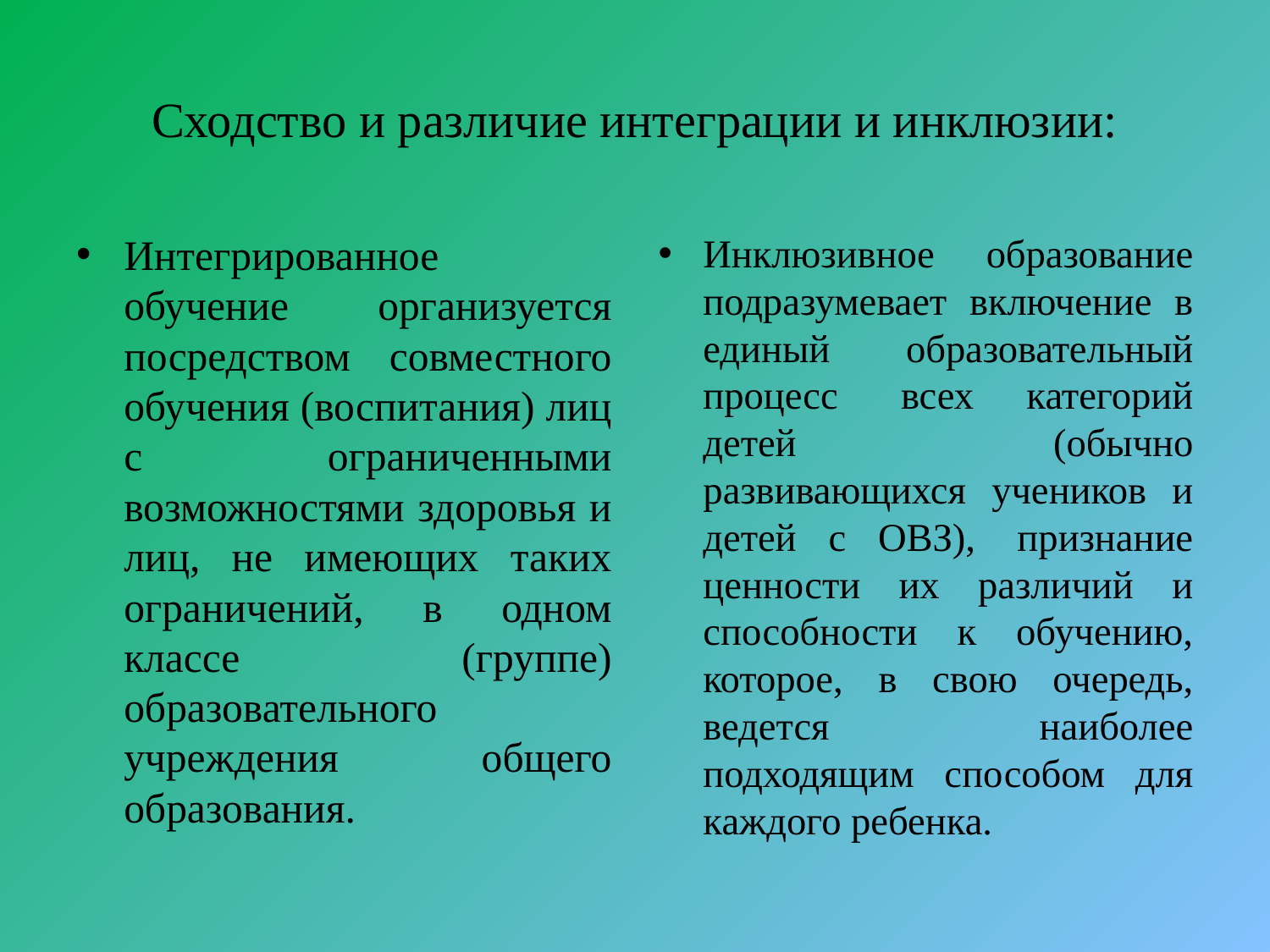

# Сходство и различие интеграции и инклюзии:
Интегрированное обучение организуется посредством совместного обучения (воспитания) лиц с ограниченными возможностями здоровья и лиц, не имеющих таких ограничений, в одном классе (группе) образовательного учреждения общего образования.
Инклюзивное образование подразумевает включение в единый образовательный процесс  всех категорий детей (обычно развивающихся учеников и детей с ОВЗ),  признание ценности их различий и способности к обучению, которое, в свою очередь, ведется наиболее подходящим способом для каждого ребенка.